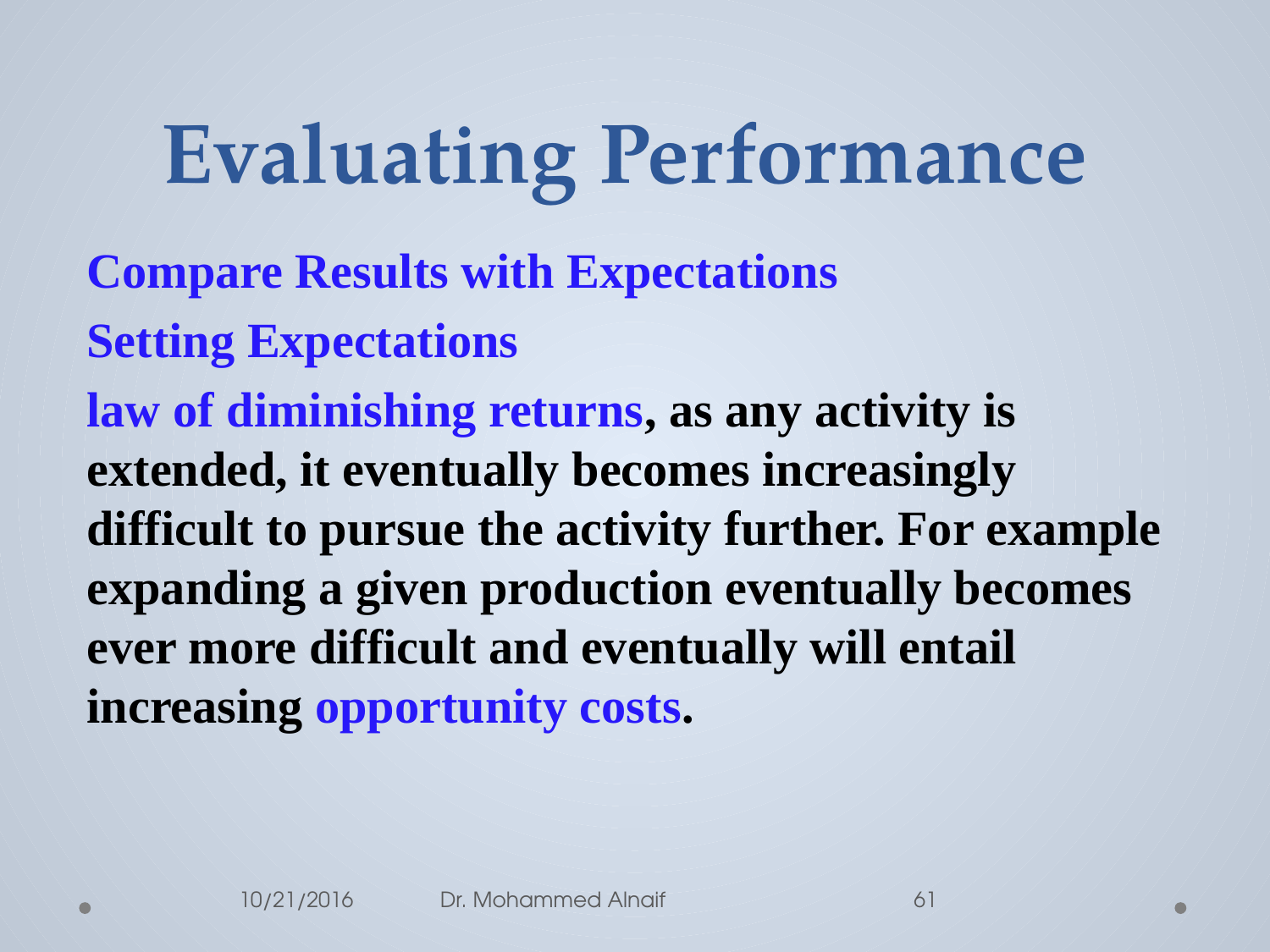

# Evaluating Performance
Compare Results with Expectations
Setting Expectations
law of diminishing returns, as any activity is extended, it eventually becomes increasingly difficult to pursue the activity further. For example expanding a given production eventually becomes ever more difficult and eventually will entail increasing opportunity costs.
10/21/2016
Dr. Mohammed Alnaif
61